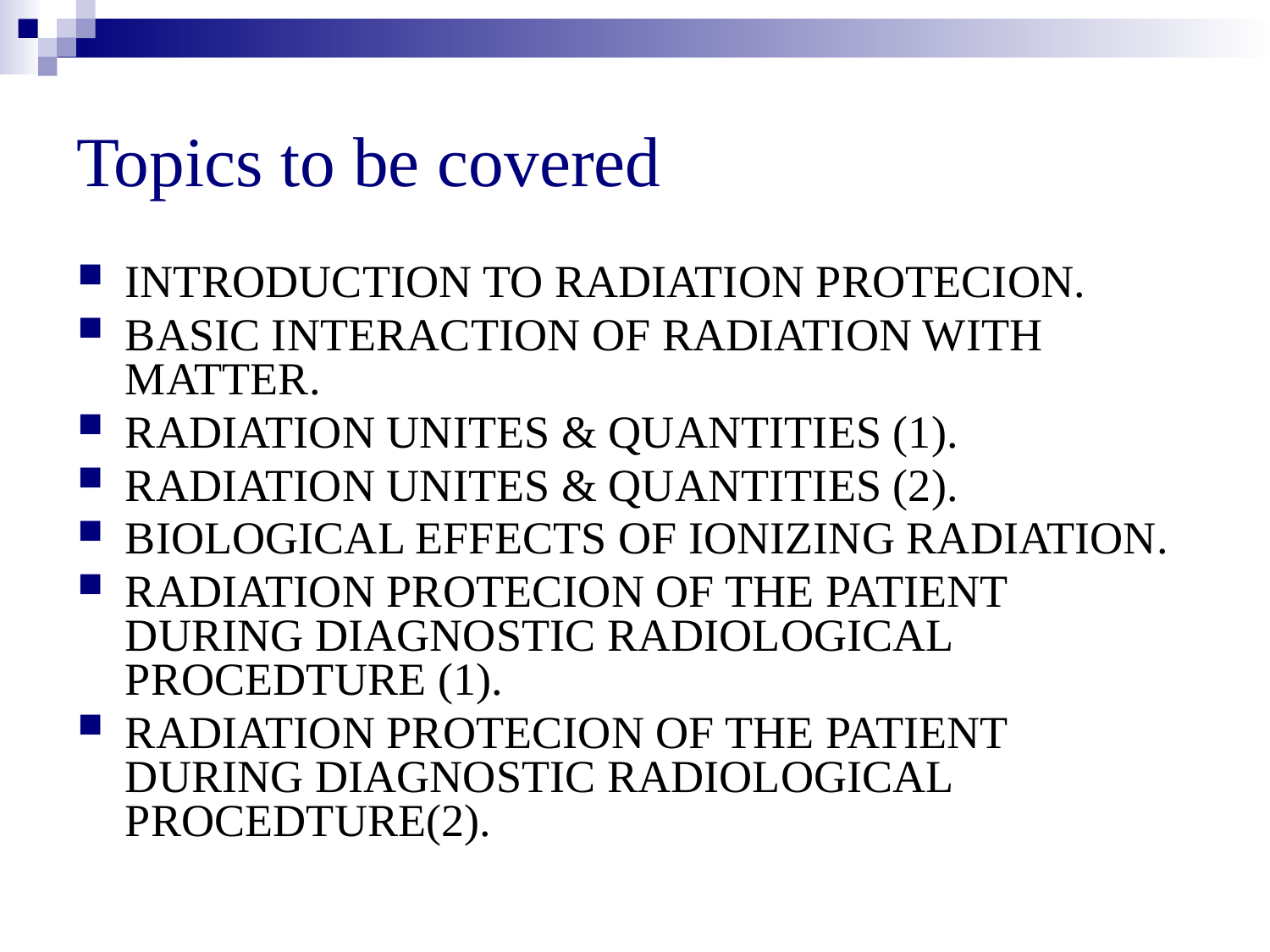

# Topics to be covered
INTRODUCTION TO RADIATION PROTECION.
BASIC INTERACTION OF RADIATION WITH MATTER.
RADIATION UNITES & QUANTITIES (1).
RADIATION UNITES & QUANTITIES (2).
BIOLOGICAL EFFECTS OF IONIZING RADIATION.
RADIATION PROTECION OF THE PATIENT DURING DIAGNOSTIC RADIOLOGICAL PROCEDTURE (1).
RADIATION PROTECION OF THE PATIENT DURING DIAGNOSTIC RADIOLOGICAL PROCEDTURE(2).